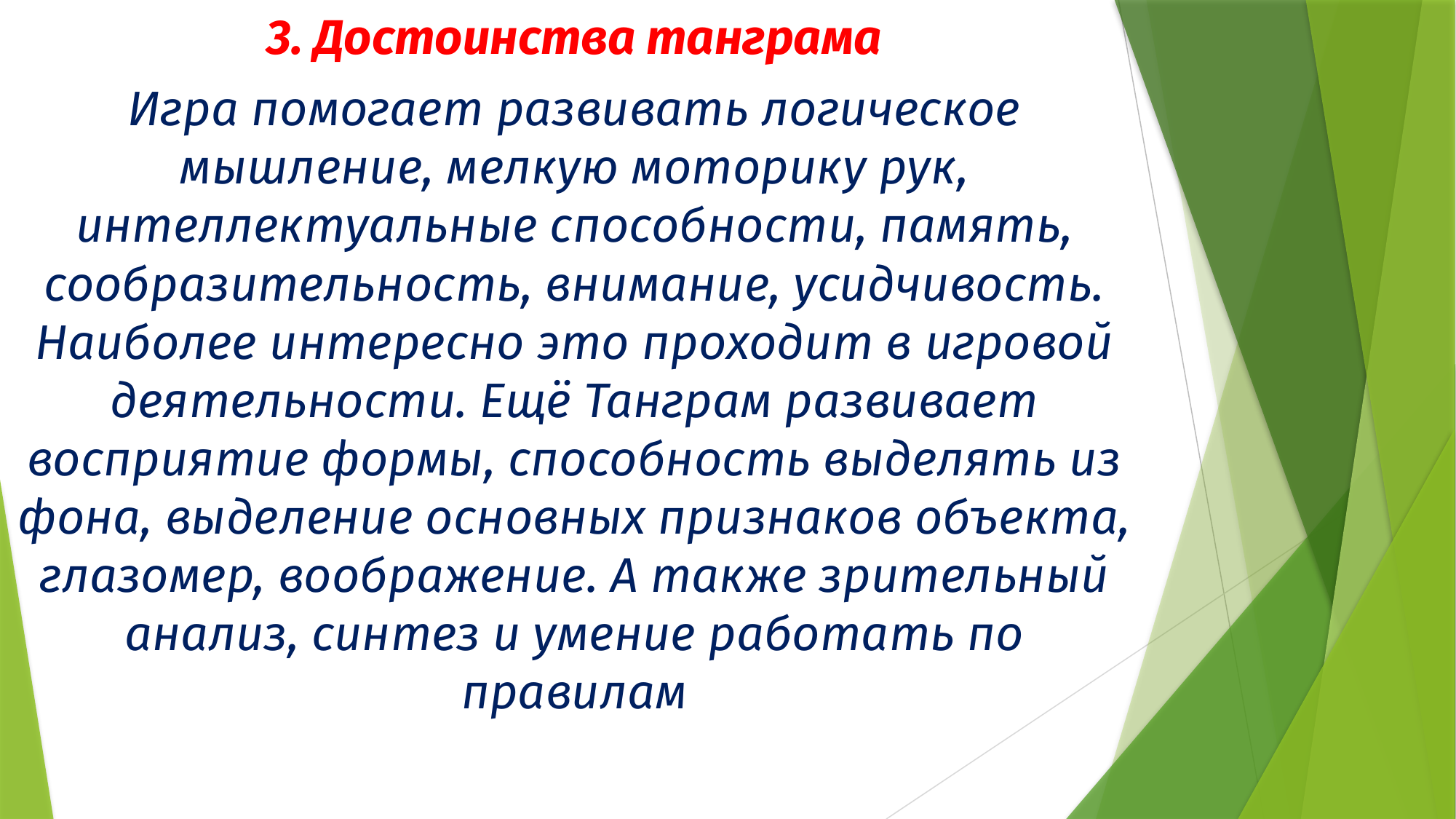

3. Достоинства танграма
Игра помогает развивать логическое мышление, мелкую моторику рук, интеллектуальные способности, память, сообразительность, внимание, усидчивость. Наиболее интересно это проходит в игровой деятельности. Ещё Танграм развивает восприятие формы, способность выделять из фона, выделение основных признаков объекта, глазомер, воображение. А также зрительный анализ, синтез и умение работать по правилам